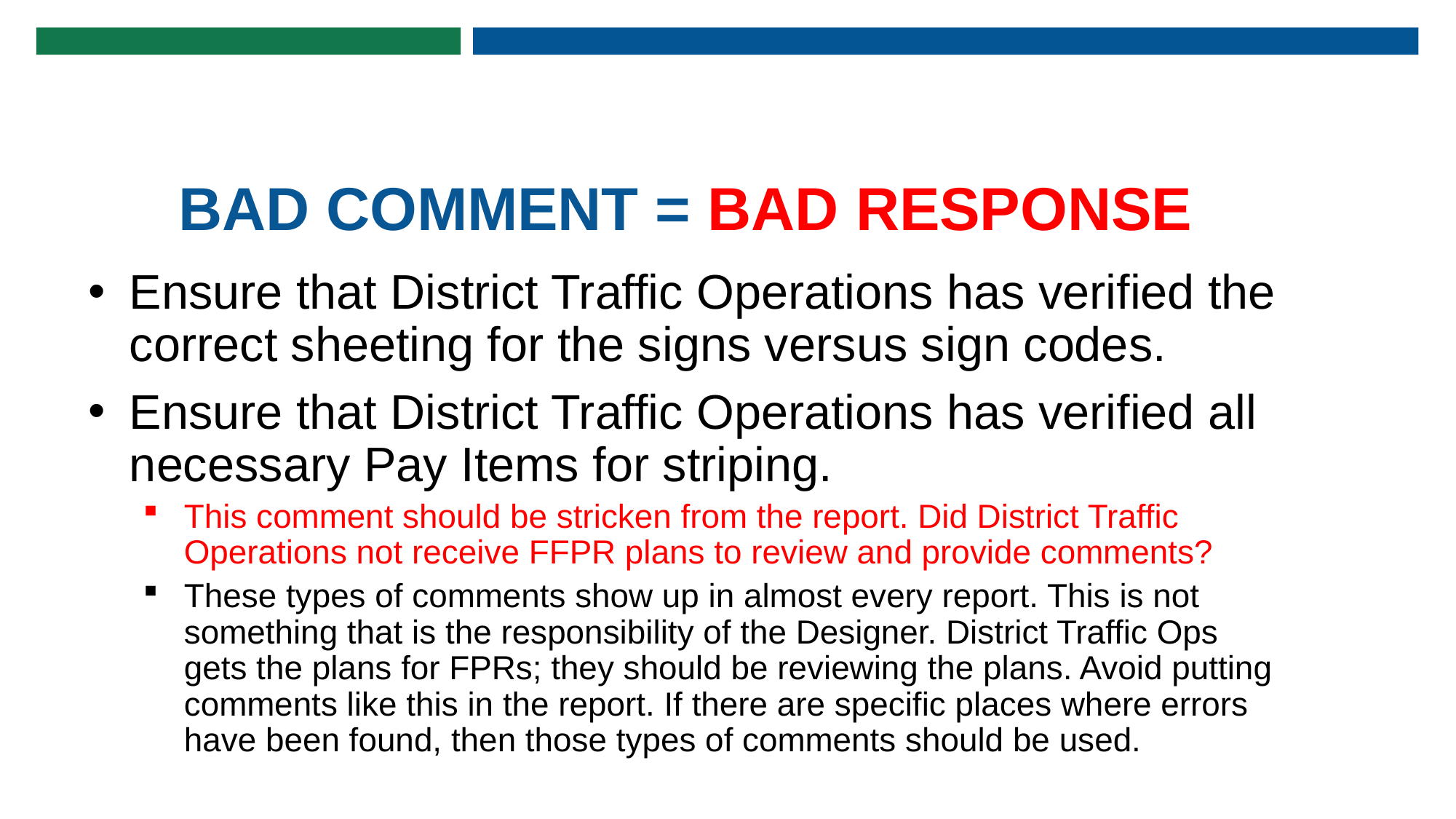

# BAD COMMENT = BAD RESPONSE
Ensure that District Traffic Operations has verified the correct sheeting for the signs versus sign codes.
Ensure that District Traffic Operations has verified all necessary Pay Items for striping.
This comment should be stricken from the report. Did District Traffic Operations not receive FFPR plans to review and provide comments?
These types of comments show up in almost every report. This is not something that is the responsibility of the Designer. District Traffic Ops gets the plans for FPRs; they should be reviewing the plans. Avoid putting comments like this in the report. If there are specific places where errors have been found, then those types of comments should be used.